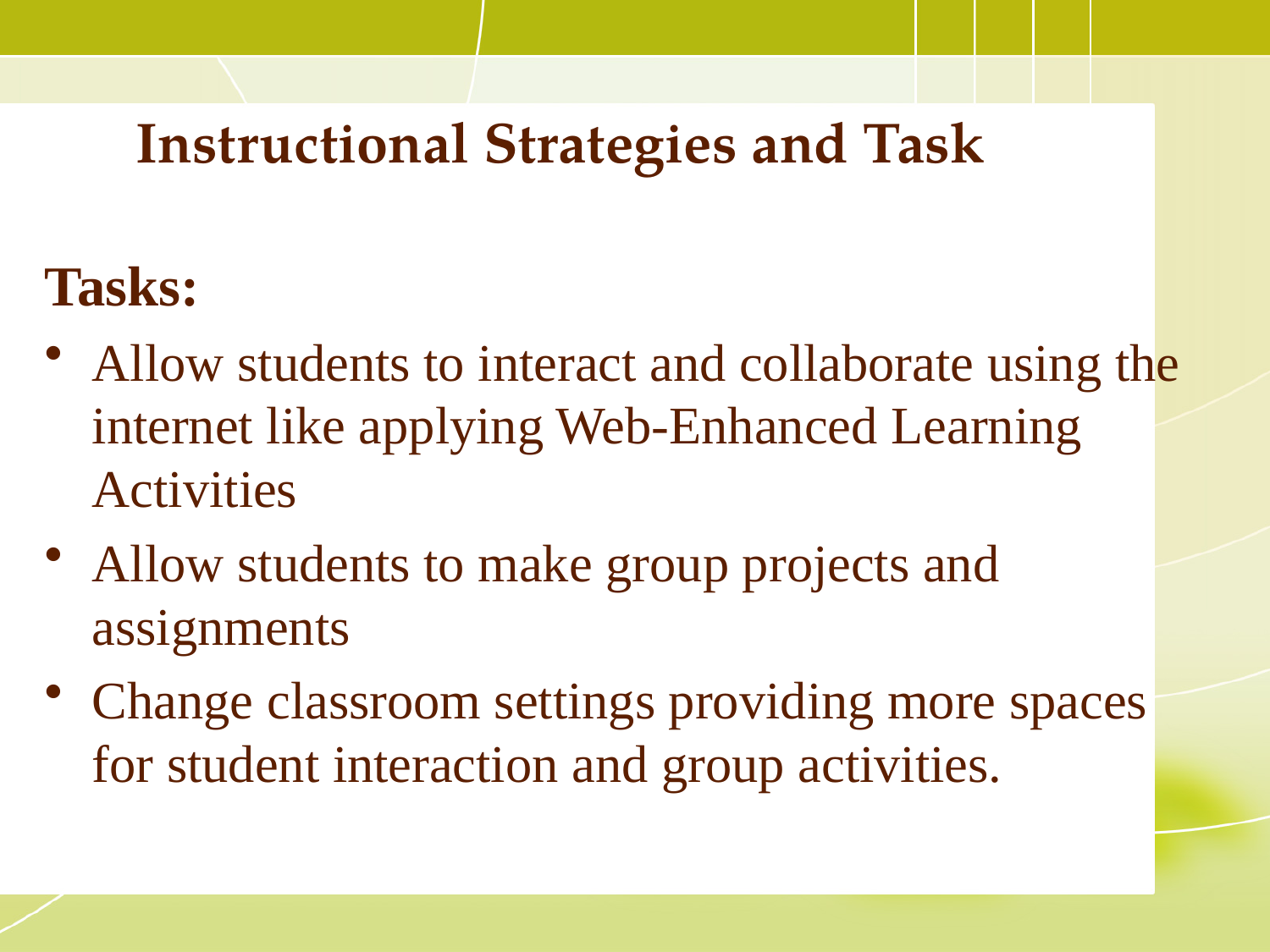

# Instructional Strategies and Task
Tasks:
Allow students to interact and collaborate using the internet like applying Web-Enhanced Learning Activities
Allow students to make group projects and assignments
Change classroom settings providing more spaces for student interaction and group activities.